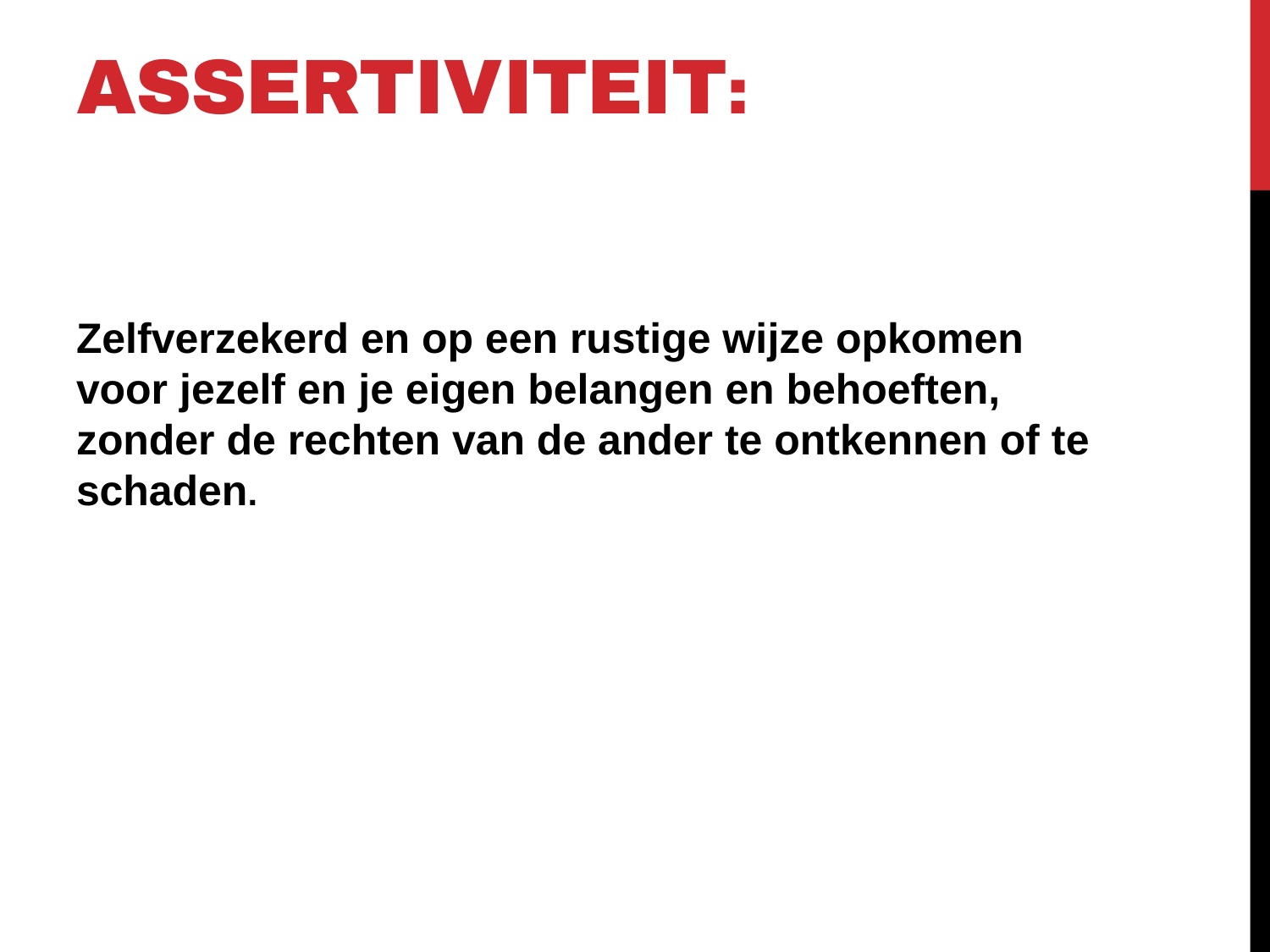

# Assertiviteit:

Zelfverzekerd en op een rustige wijze opkomen voor jezelf en je eigen belangen en behoeften, zonder de rechten van de ander te ontkennen of te schaden.